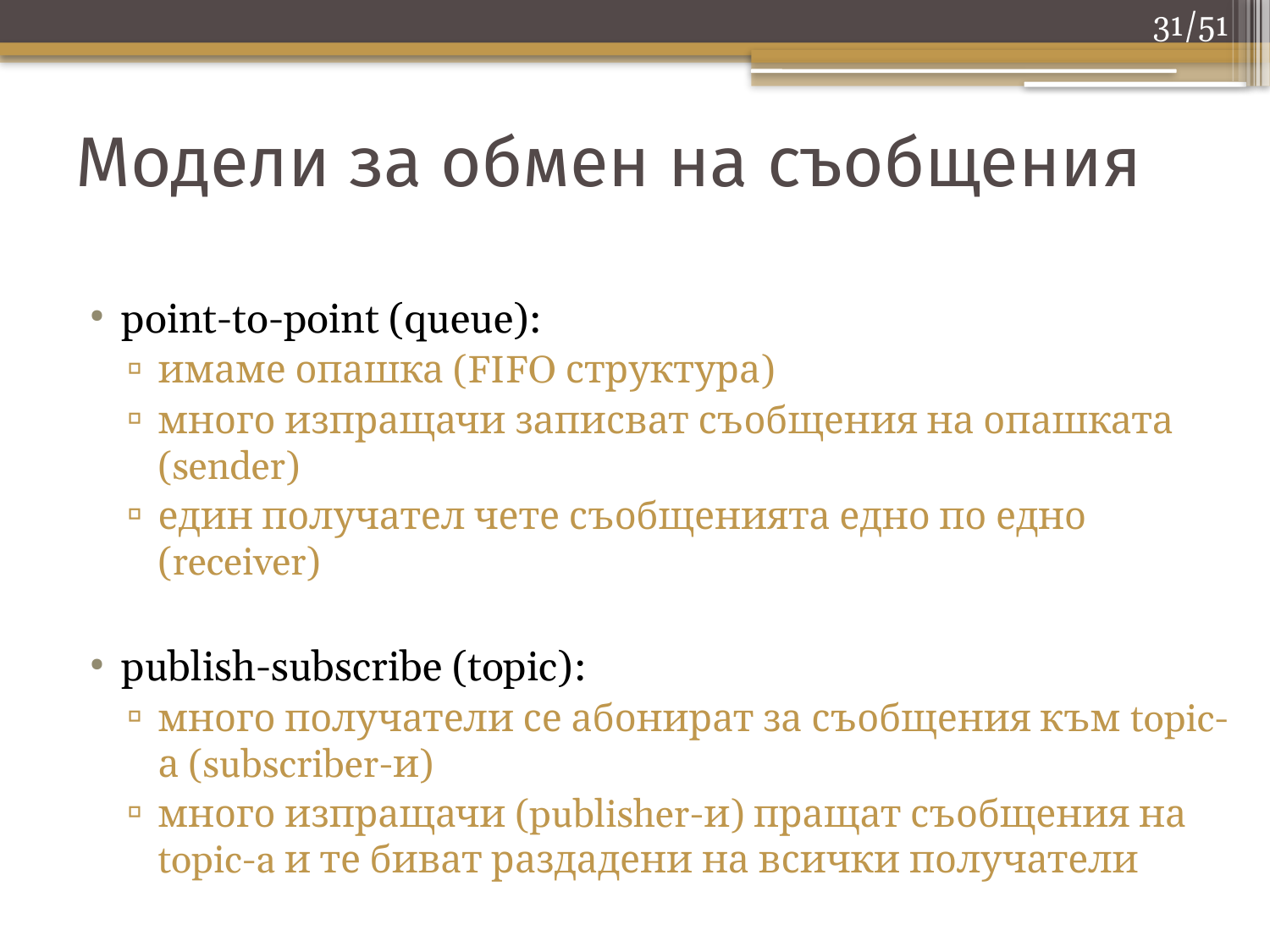

31/51
# Модели за обмен на съобщения
point-to-point (queue):
имаме опашка (FIFO структура)
много изпращачи записват съобщения на опашката (sender)
един получател чете съобщенията едно по едно (receiver)

publish-subscribe (topic):
много получатели се абонират за съобщения към topic-а (subscriber-и)
много изпращачи (publisher-и) пращат съобщения на topic-a и те биват раздадени на всички получатели